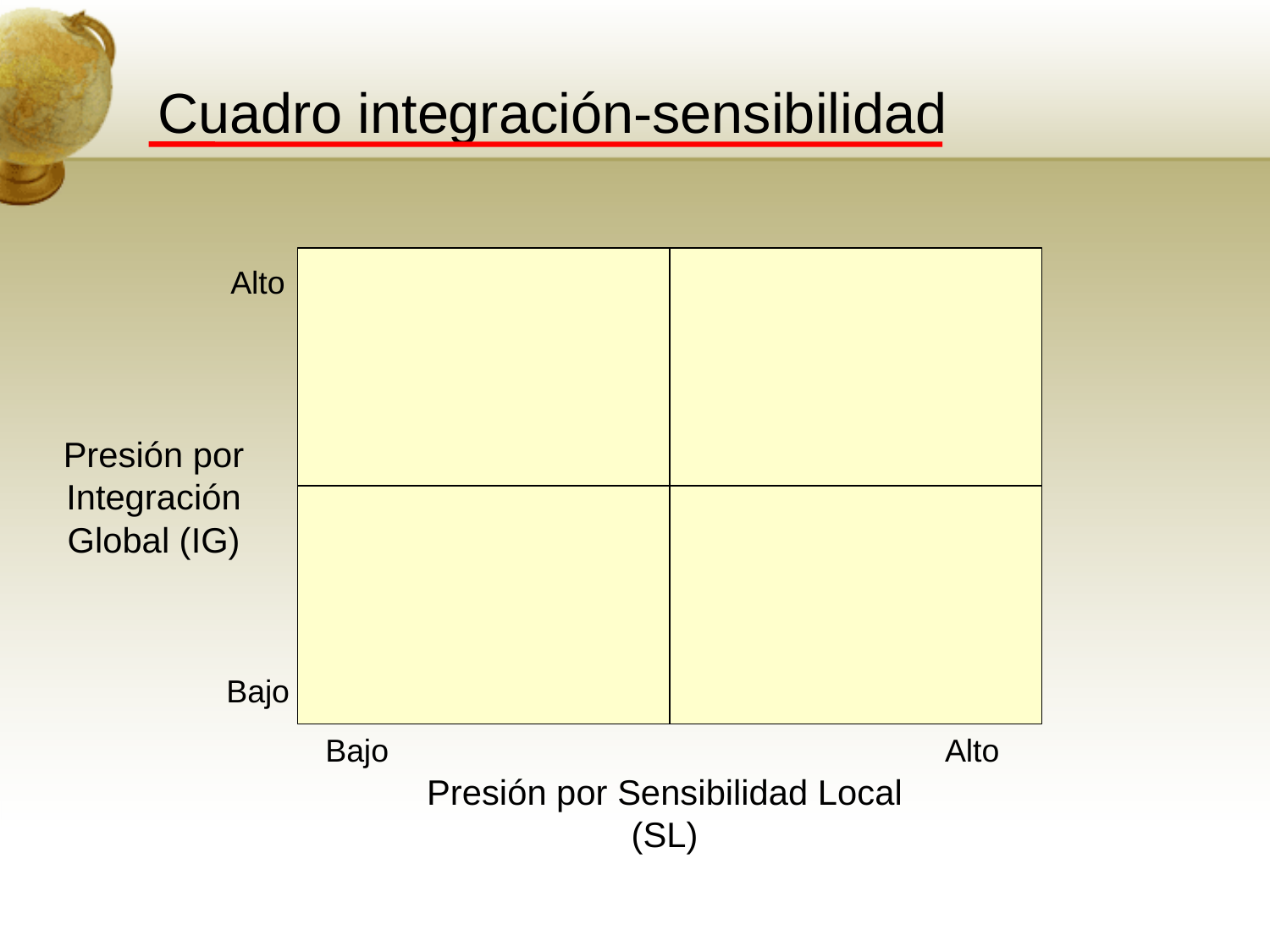

# Cuadro integración-sensibilidad

Alto
Presión por Integración Global (IG)
Bajo
Bajo
Alto
Presión por Sensibilidad Local (SL)